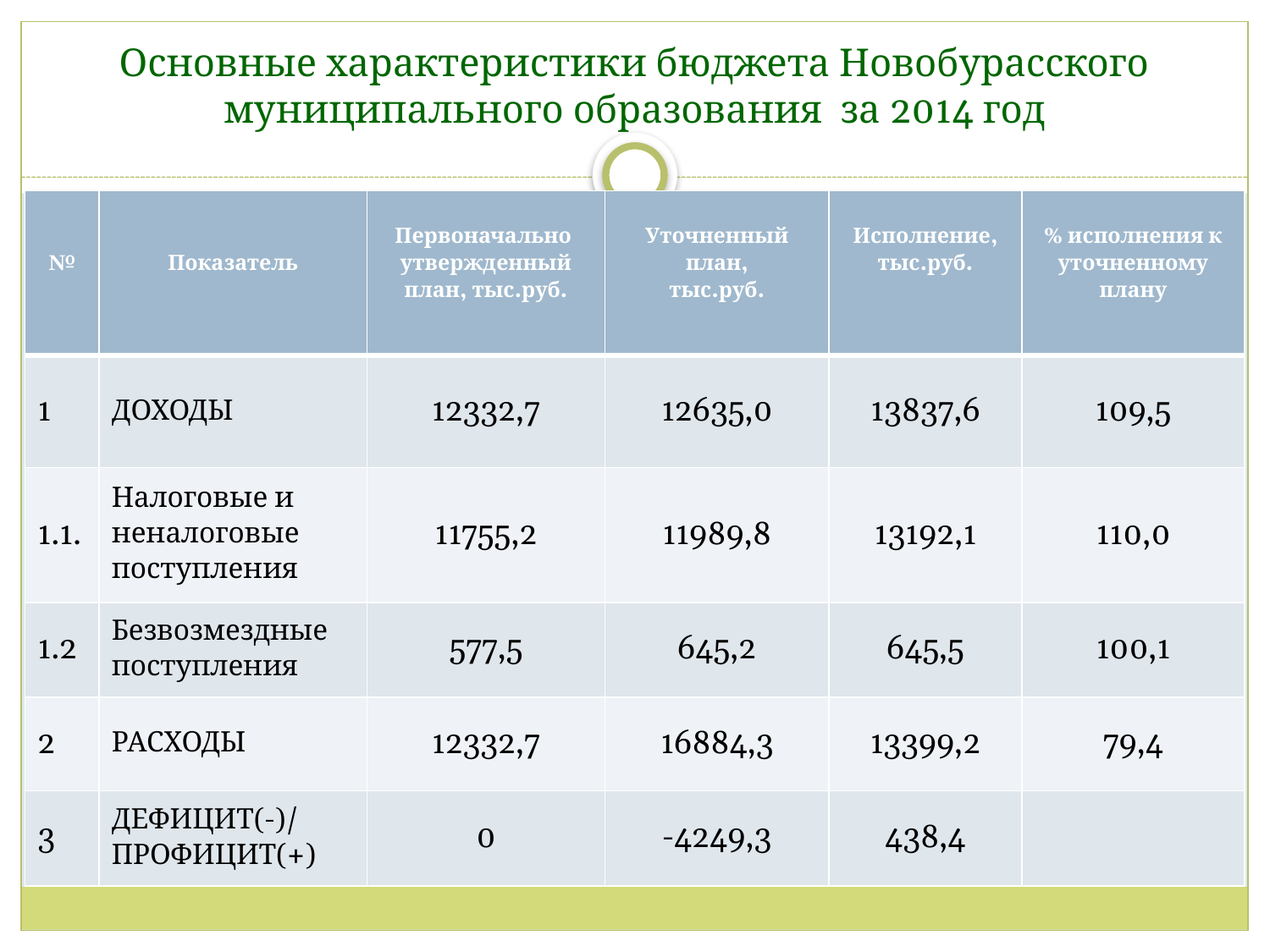

# Основные характеристики бюджета Новобурасского муниципального образования  за 2014 год
| № | Показатель | Первоначально утвержденный план, тыс.руб. | Уточненный план, тыс.руб. | Исполнение, тыс.руб. | % исполнения к уточненному плану |
| --- | --- | --- | --- | --- | --- |
| 1 | ДОХОДЫ | 12332,7 | 12635,0 | 13837,6 | 109,5 |
| 1.1. | Налоговые и неналоговые поступления | 11755,2 | 11989,8 | 13192,1 | 110,0 |
| 1.2 | Безвозмездные поступления | 577,5 | 645,2 | 645,5 | 100,1 |
| 2 | РАСХОДЫ | 12332,7 | 16884,3 | 13399,2 | 79,4 |
| 3 | ДЕФИЦИТ(-)/ ПРОФИЦИТ(+) | 0 | -4249,3 | 438,4 |  |